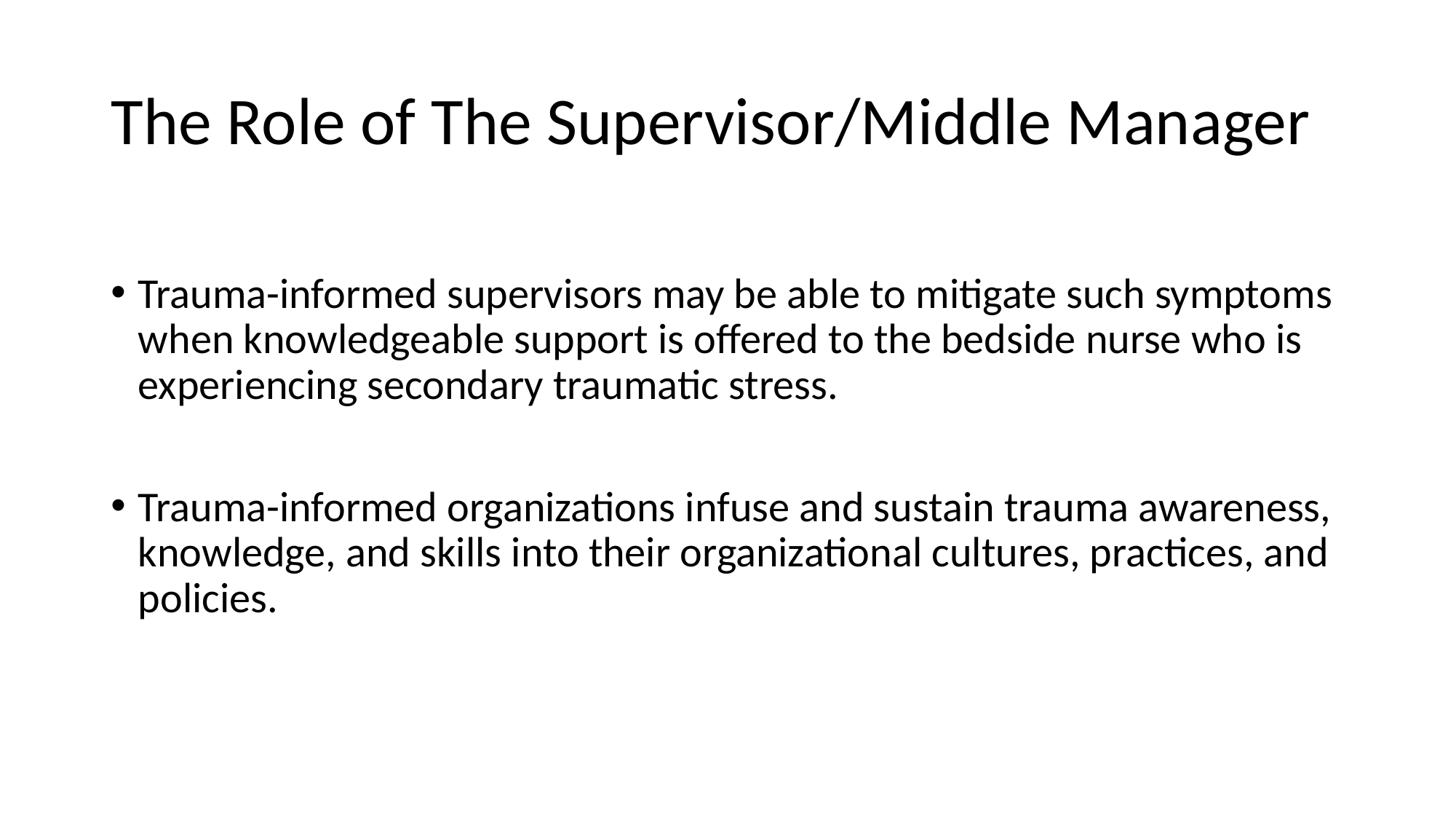

# The Role of The Supervisor/Middle Manager

Trauma-informed supervisors may be able to mitigate such symptoms when knowledgeable support is offered to the bedside nurse who is experiencing secondary traumatic stress.

Trauma-informed organizations infuse and sustain trauma awareness, knowledge, and skills into their organizational cultures, practices, and policies.